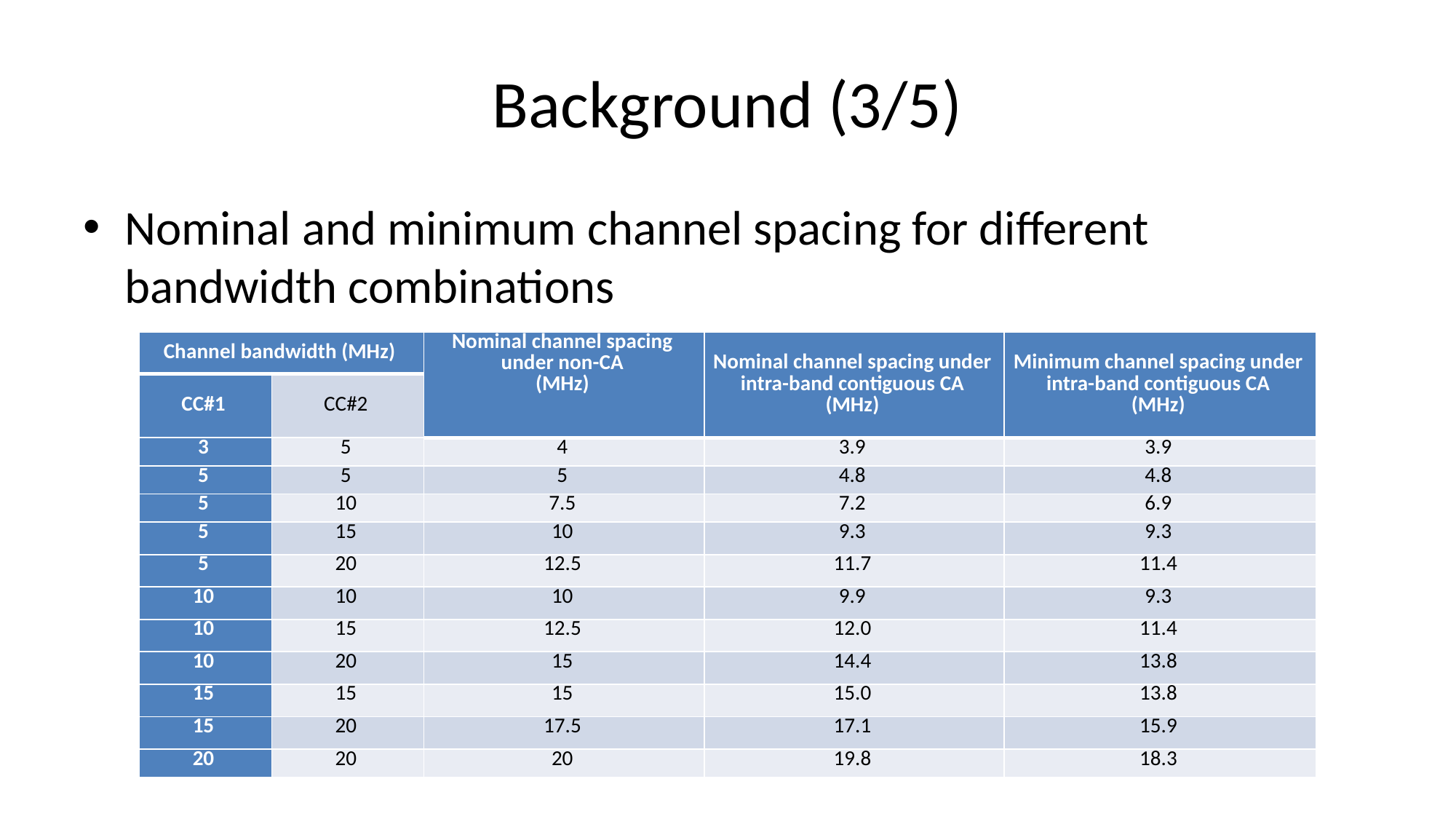

# Background (3/5)
Nominal and minimum channel spacing for different bandwidth combinations
| Channel bandwidth (MHz) |  | Nominal channel spacing under non-CA (MHz) | Nominal channel spacing under intra-band contiguous CA (MHz) | Minimum channel spacing under intra-band contiguous CA (MHz) |
| --- | --- | --- | --- | --- |
| CC#1 | CC#2 |  |  |  |
| 3 | 5 | 4 | 3.9 | 3.9 |
| 5 | 5 | 5 | 4.8 | 4.8 |
| 5 | 10 | 7.5 | 7.2 | 6.9 |
| 5 | 15 | 10 | 9.3 | 9.3 |
| 5 | 20 | 12.5 | 11.7 | 11.4 |
| 10 | 10 | 10 | 9.9 | 9.3 |
| 10 | 15 | 12.5 | 12.0 | 11.4 |
| 10 | 20 | 15 | 14.4 | 13.8 |
| 15 | 15 | 15 | 15.0 | 13.8 |
| 15 | 20 | 17.5 | 17.1 | 15.9 |
| 20 | 20 | 20 | 19.8 | 18.3 |